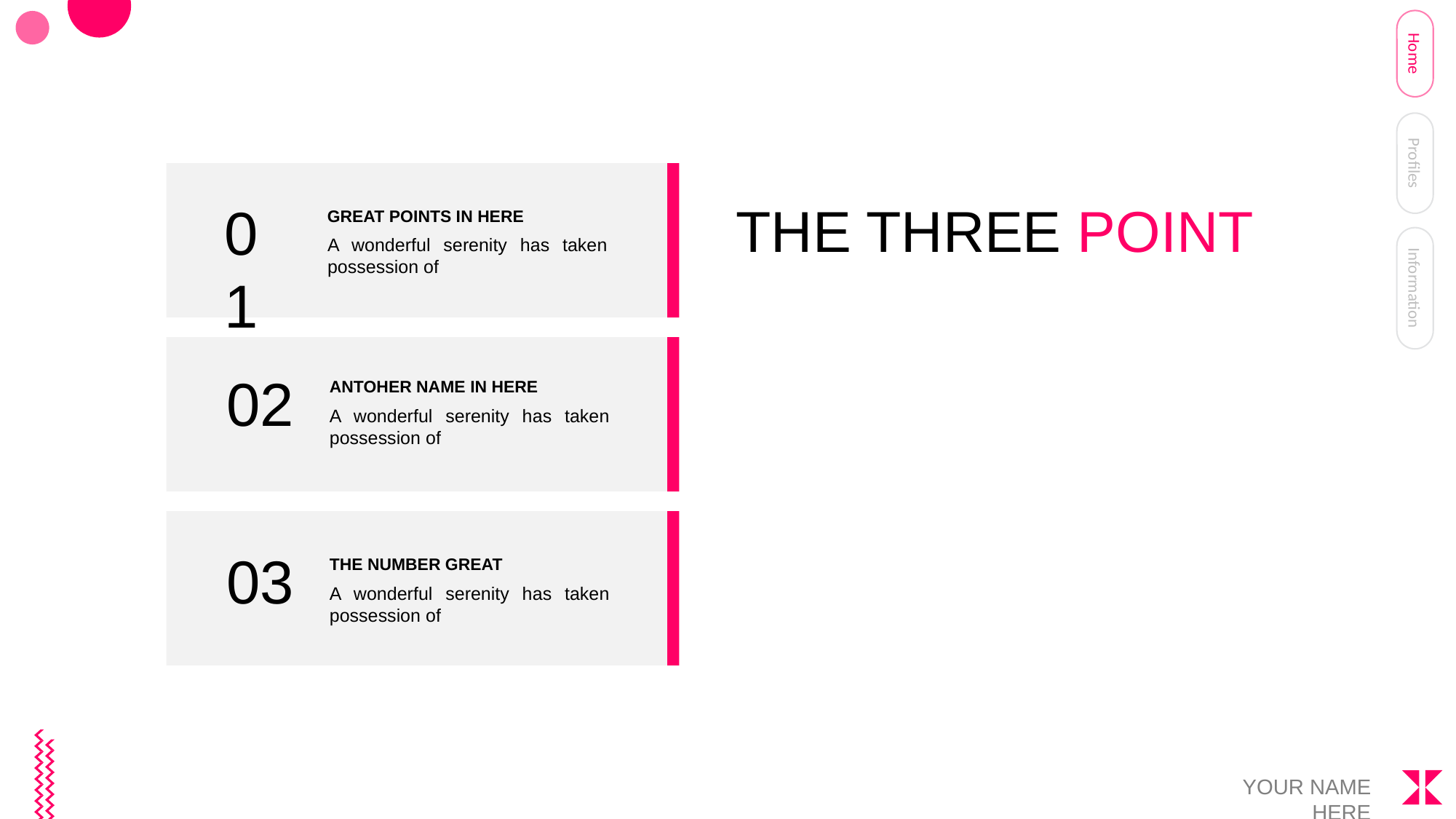

Home
Profiles

THE THREE POINT
01
GREAT POINTS IN HERE
A wonderful serenity has taken possession of
Information

02
ANTOHER NAME IN HERE
A wonderful serenity has taken possession of

03
THE NUMBER GREAT
A wonderful serenity has taken possession of
YOUR NAME HERE